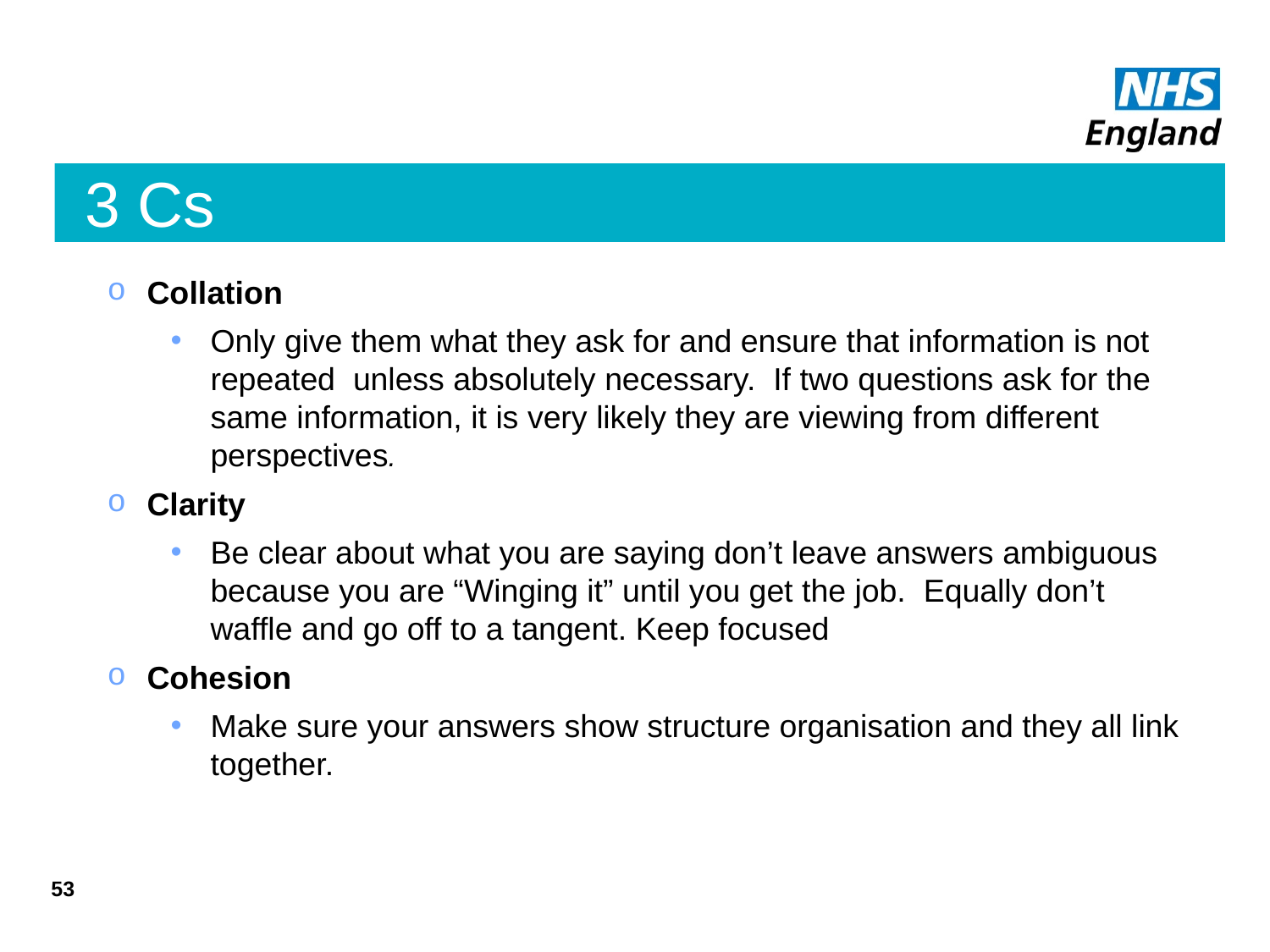

# 3 Cs
Collation
Only give them what they ask for and ensure that information is not repeated  unless absolutely necessary.  If two questions ask for the same information, it is very likely they are viewing from different perspectives.
Clarity
Be clear about what you are saying don’t leave answers ambiguous because you are “Winging it” until you get the job.  Equally don’t waffle and go off to a tangent. Keep focused
Cohesion
Make sure your answers show structure organisation and they all link  together.
53